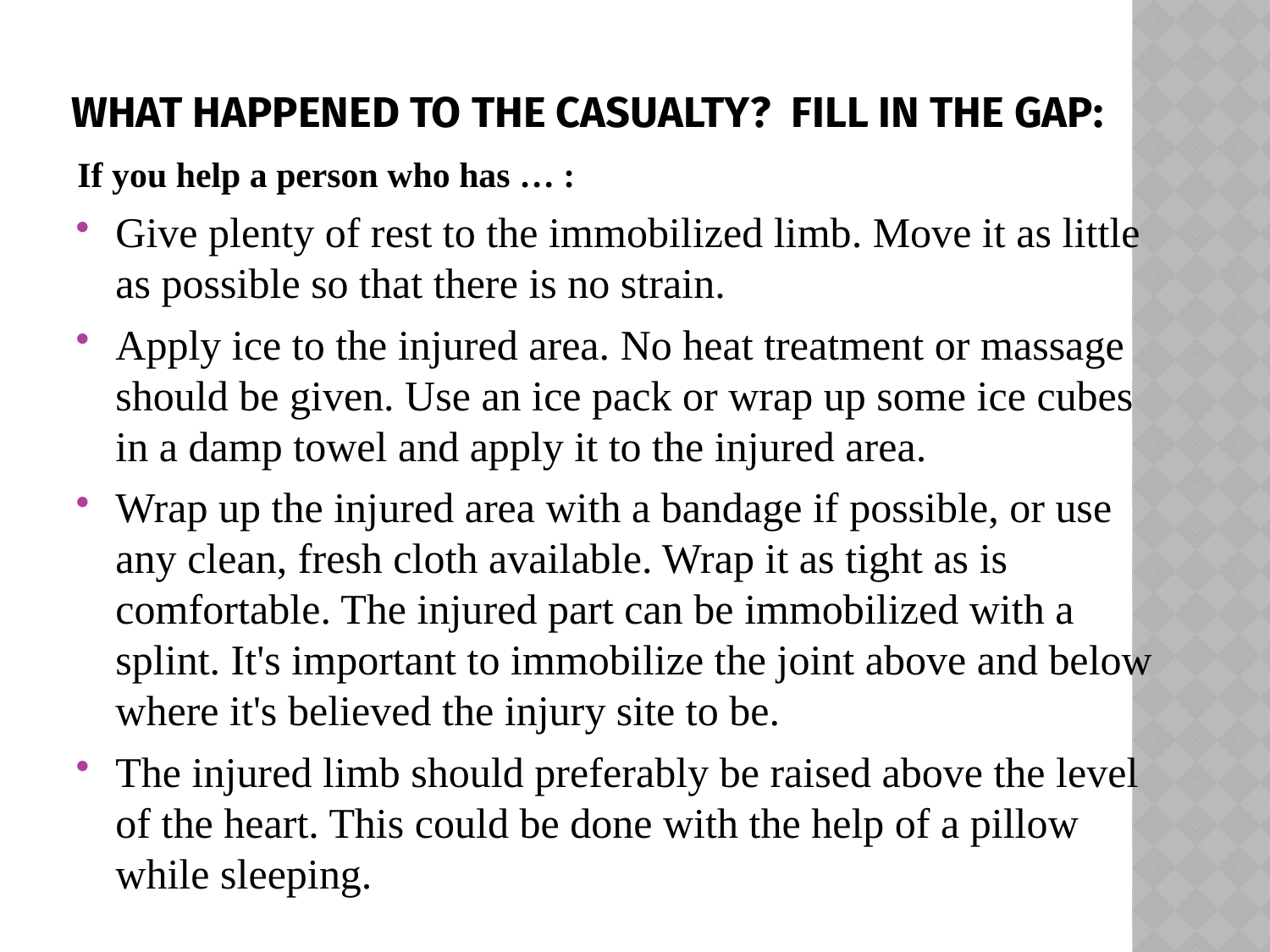

# What happened to the casualty?  Fill in the gap:
If you help a person who has … :
Give plenty of rest to the immobilized limb. Move it as little as possible so that there is no strain.
Apply ice to the injured area. No heat treatment or massage should be given. Use an ice pack or wrap up some ice cubes in a damp towel and apply it to the injured area.
Wrap up the injured area with a bandage if possible, or use any clean, fresh cloth available. Wrap it as tight as is comfortable. The injured part can be immobilized with a splint. It's important to immobilize the joint above and below where it's believed the injury site to be.
The injured limb should preferably be raised above the level of the heart. This could be done with the help of a pillow while sleeping.